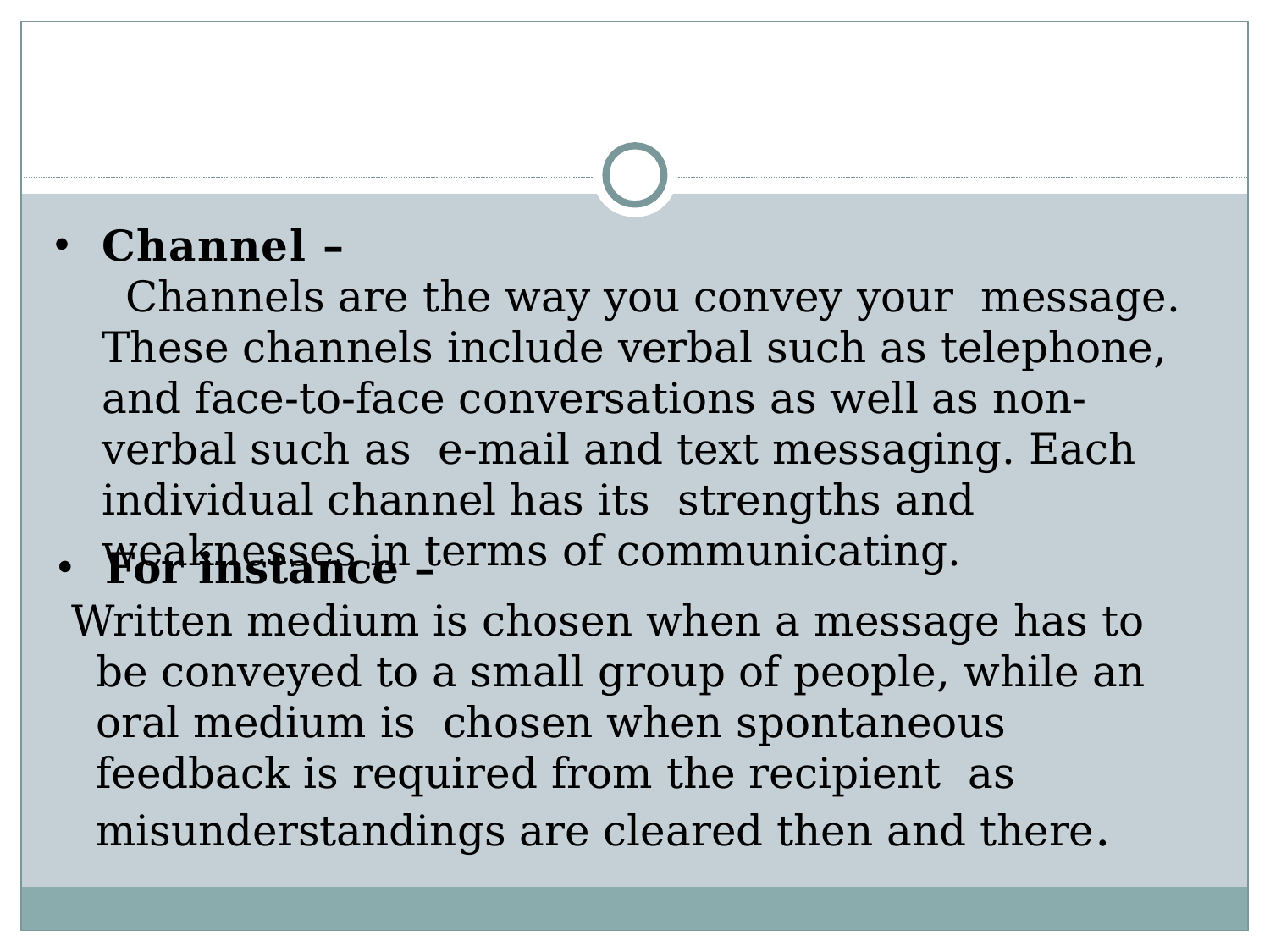

# Channel – Channels are the way you convey your  message. These channels include verbal such as telephone,  and face-to-face conversations as well as non-verbal such as  e-mail and text messaging. Each individual channel has its  strengths and weaknesses in terms of communicating.
For instance –
 Written medium is chosen when a message has to  be conveyed to a small group of people, while an oral medium is  chosen when spontaneous feedback is required from the recipient  as misunderstandings are cleared then and there.